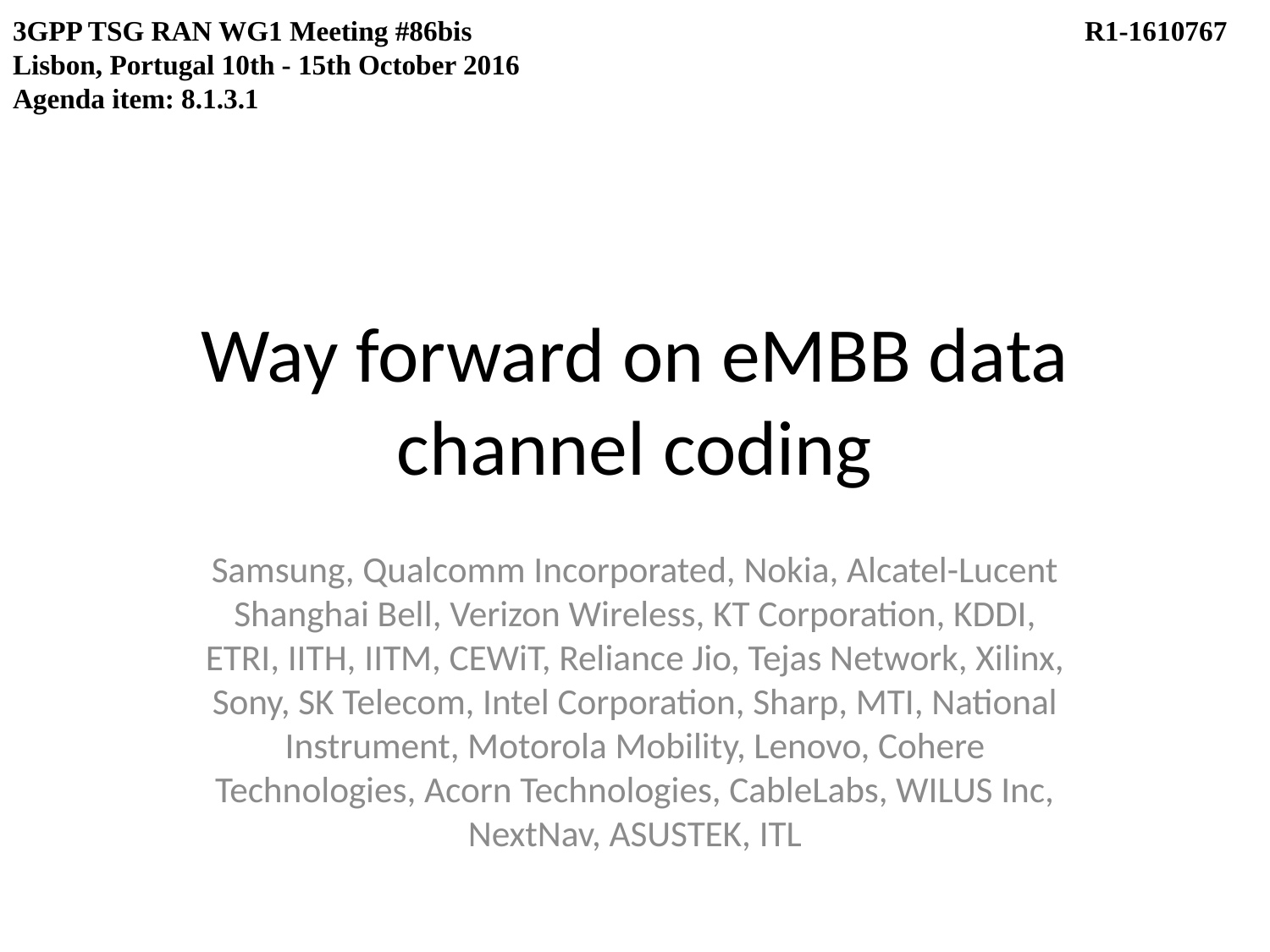

3GPP TSG RAN WG1 Meeting #86bis					        R1-1610767
Lisbon, Portugal 10th - 15th October 2016
Agenda item: 8.1.3.1

# Way forward on eMBB data channel coding
Samsung, Qualcomm Incorporated, Nokia, Alcatel-Lucent Shanghai Bell, Verizon Wireless, KT Corporation, KDDI, ETRI, IITH, IITM, CEWiT, Reliance Jio, Tejas Network, Xilinx, Sony, SK Telecom, Intel Corporation, Sharp, MTI, National Instrument, Motorola Mobility, Lenovo, Cohere Technologies, Acorn Technologies, CableLabs, WILUS Inc, NextNav, ASUSTEK, ITL